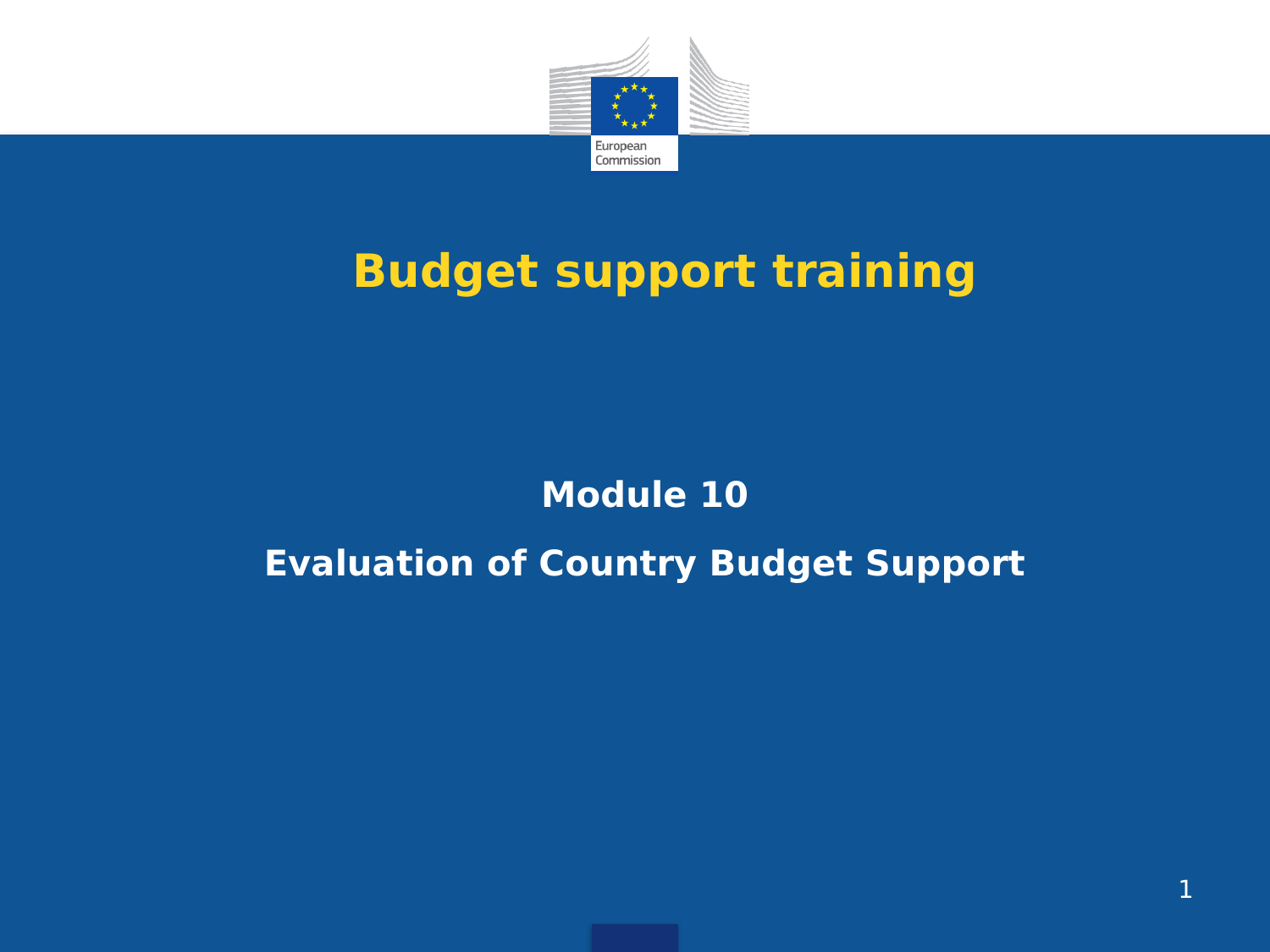

# Budget support training

Module 10

Evaluation of Country Budget Support

1